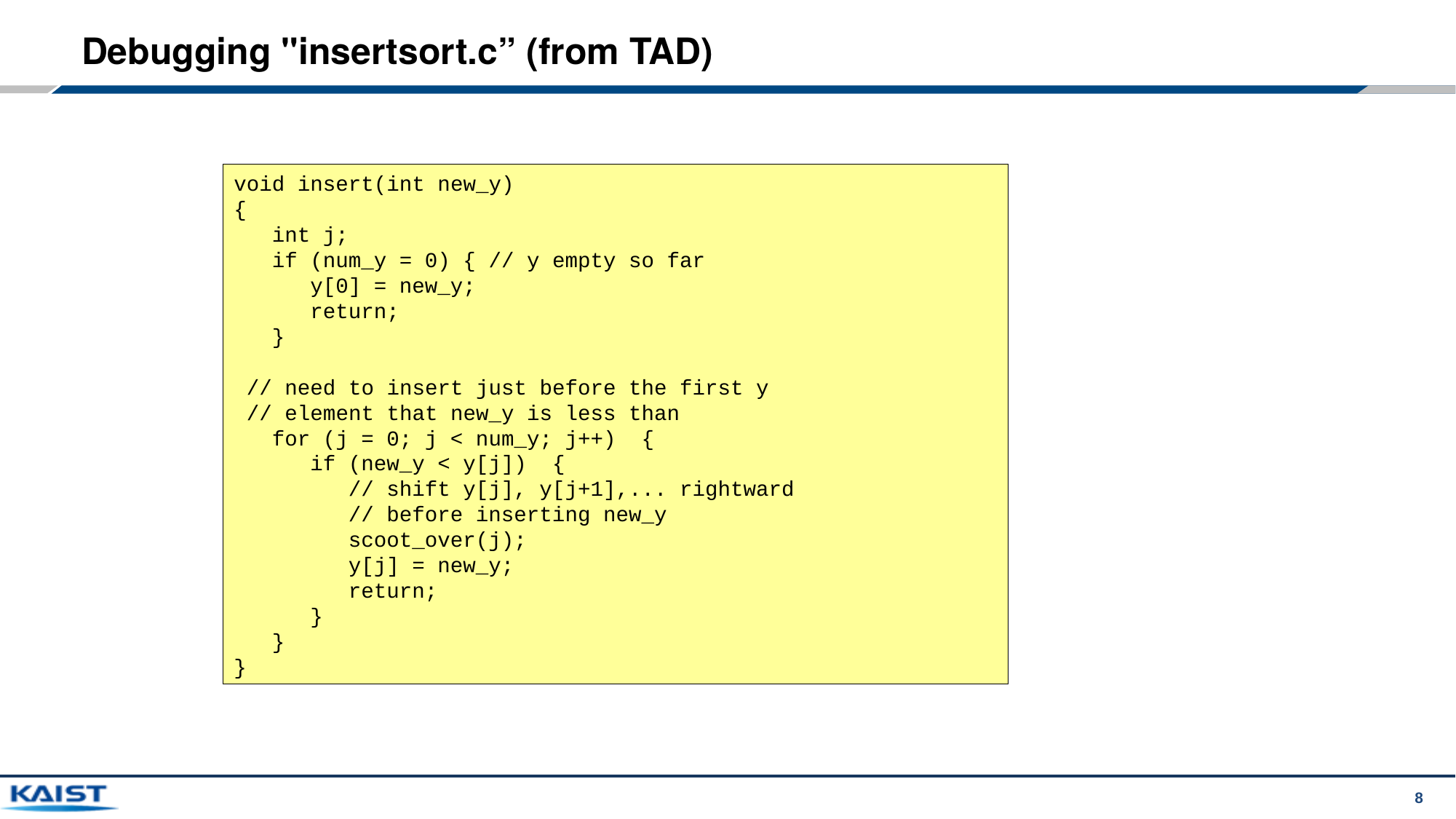

# Debugging "insertsort.c” (from TAD)
void insert(int new_y)
{
   int j;
   if (num_y = 0) { // y empty so far
      y[0] = new_y;
      return;
   }

 // need to insert just before the first y
 // element that new_y is less than
   for (j = 0; j < num_y; j++)  {
      if (new_y < y[j])  {
         // shift y[j], y[j+1],... rightward
         // before inserting new_y
         scoot_over(j);
         y[j] = new_y;
         return;
      }
   }
}